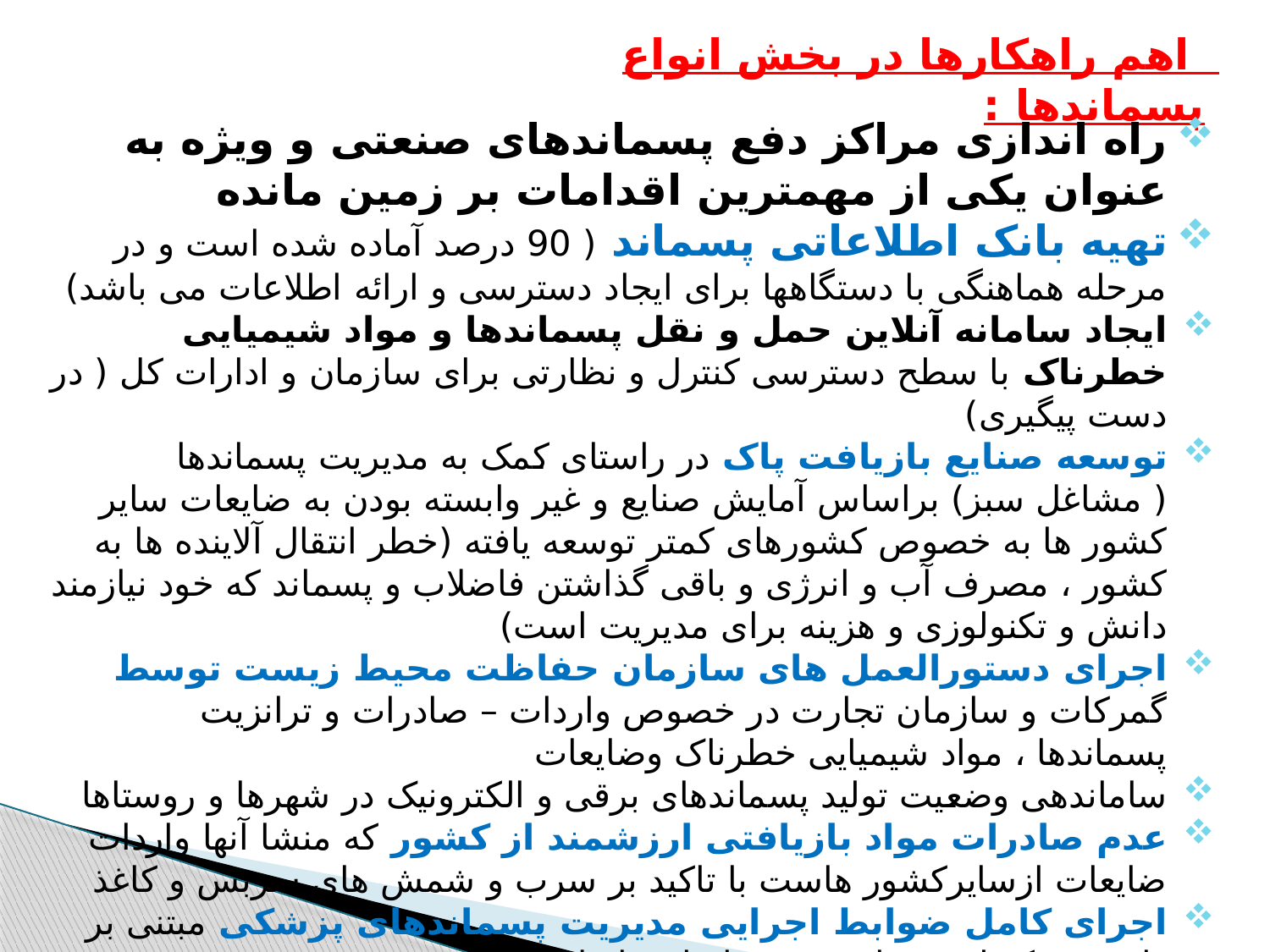

اهم راهکارها در بخش انواع پسماندها :
راه اندازی مراکز دفع پسماندهای صنعتی و ویژه به عنوان یکی از مهمترین اقدامات بر زمین مانده
تهیه بانک اطلاعاتی پسماند ( 90 درصد آماده شده است و در مرحله هماهنگی با دستگاهها برای ایجاد دسترسی و ارائه اطلاعات می باشد)
ایجاد سامانه آنلاین حمل و نقل پسماندها و مواد شیمیایی خطرناک با سطح دسترسی کنترل و نظارتی برای سازمان و ادارات کل ( در دست پیگیری)
توسعه صنایع بازیافت پاک در راستای کمک به مدیریت پسماندها ( مشاغل سبز) براساس آمایش صنایع و غیر وابسته بودن به ضایعات سایر کشور ها به خصوص کشورهای کمتر توسعه یافته (خطر انتقال آلاینده ها به کشور ، مصرف آب و انرژی و باقی گذاشتن فاضلاب و پسماند که خود نیازمند دانش و تکنولوزی و هزینه برای مدیریت است)
اجرای دستورالعمل های سازمان حفاظت محیط زیست توسط گمرکات و سازمان تجارت در خصوص واردات – صادرات و ترانزیت پسماندها ، مواد شیمیایی خطرناک وضایعات
ساماندهی وضعیت تولید پسماندهای برقی و الکترونیک در شهرها و روستاها
عدم صادرات مواد بازیافتی ارزشمند از کشور که منشا آنها واردات ضایعات ازسایرکشور هاست با تاکید بر سرب و شمش های سربس و کاغذ
اجرای کامل ضوابط اجرایی مدیریت پسماندهای پزشکی مبتنی بر دانش و تکنولوژی های بروز براساس اسلاید بعدی: